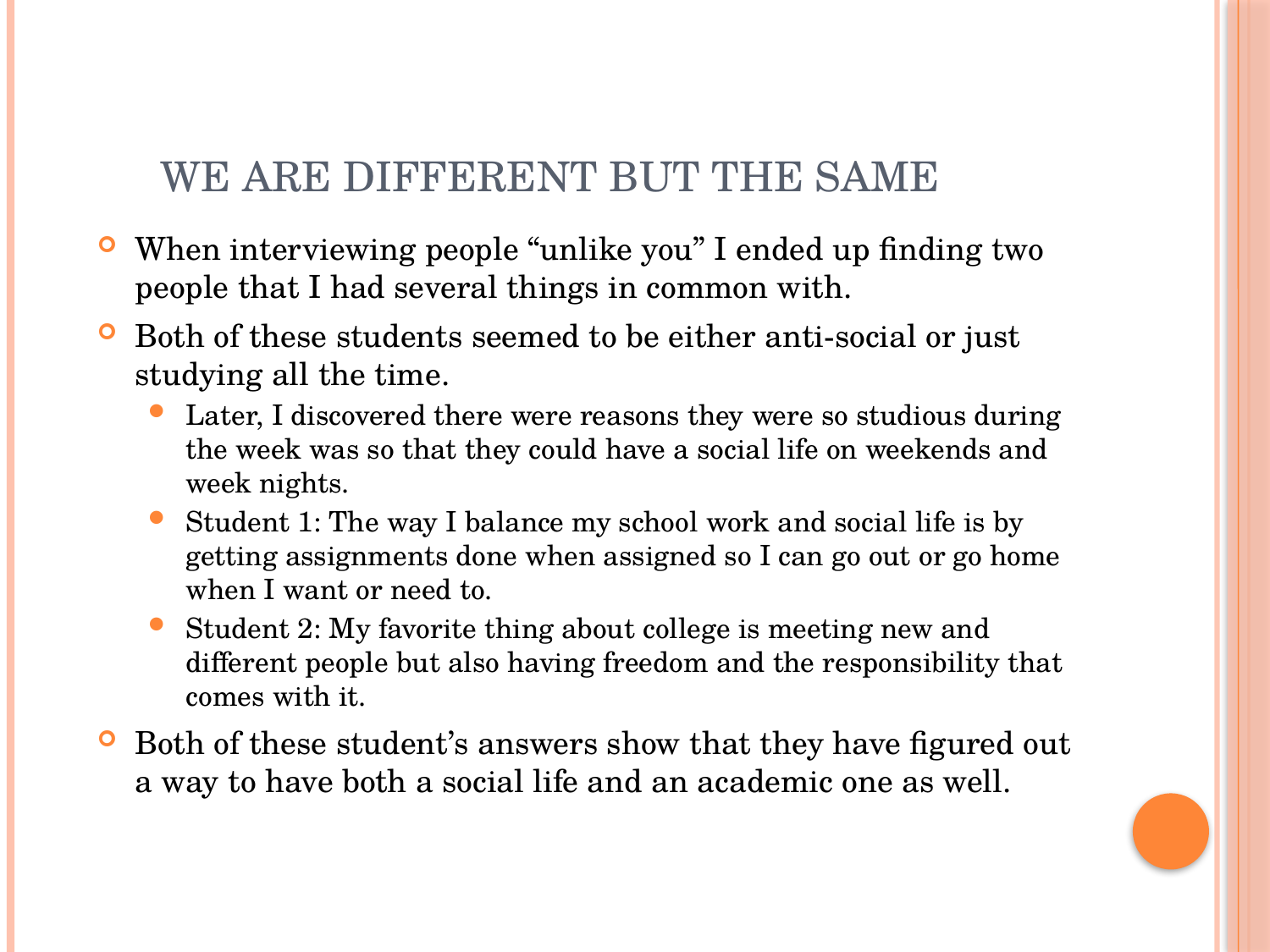

# We are different but the same
When interviewing people “unlike you” I ended up finding two people that I had several things in common with.
Both of these students seemed to be either anti-social or just studying all the time.
Later, I discovered there were reasons they were so studious during the week was so that they could have a social life on weekends and week nights.
Student 1: The way I balance my school work and social life is by getting assignments done when assigned so I can go out or go home when I want or need to.
Student 2: My favorite thing about college is meeting new and different people but also having freedom and the responsibility that comes with it.
Both of these student’s answers show that they have figured out a way to have both a social life and an academic one as well.